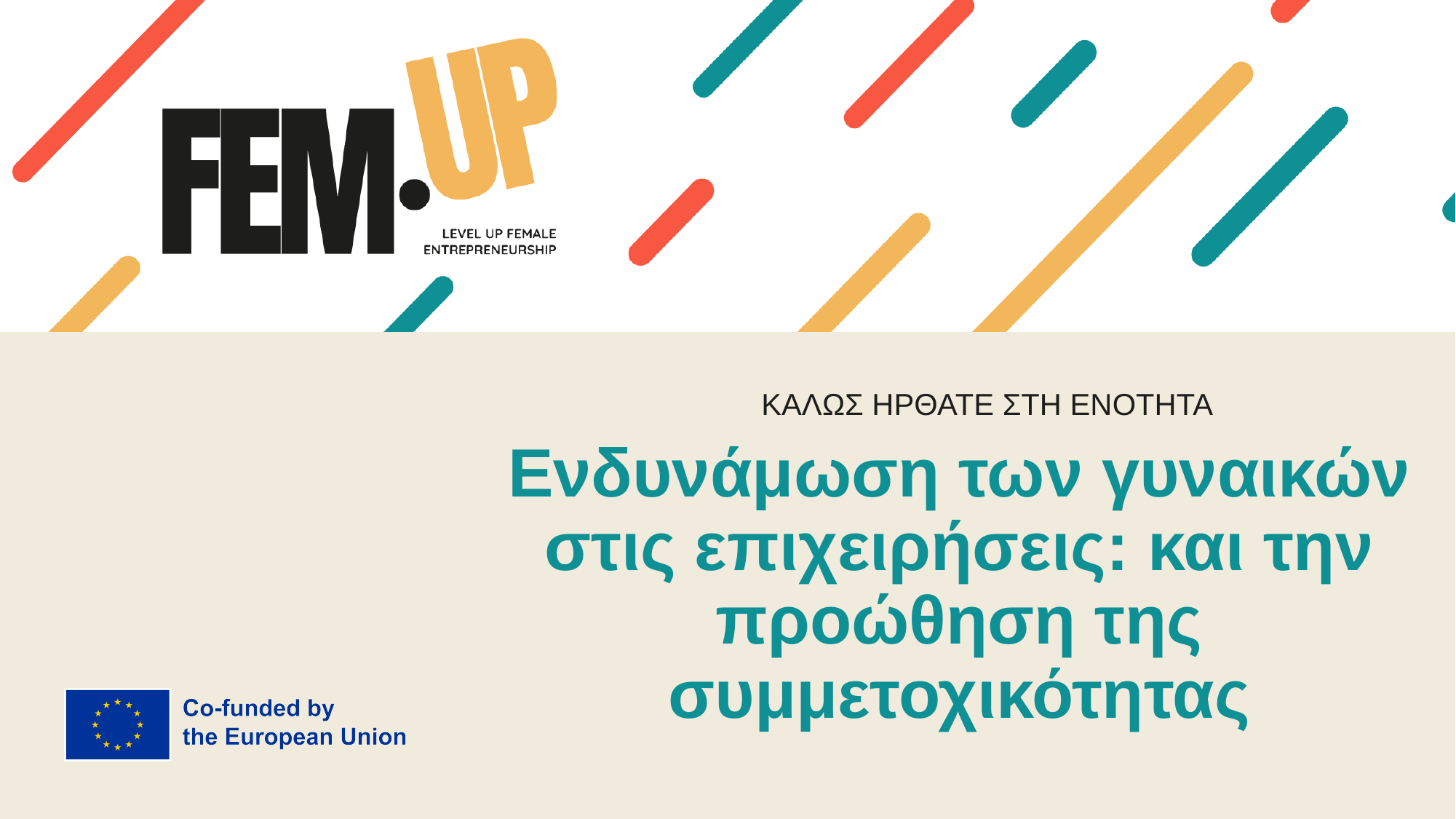

ΚΑΛΩΣ ΗΡΘΑΤΕ ΣΤΗ ΕΝΟΤΗΤΑ
# Ενδυνάμωση των γυναικών στις επιχειρήσεις: και την προώθηση της συμμετοχικότητας